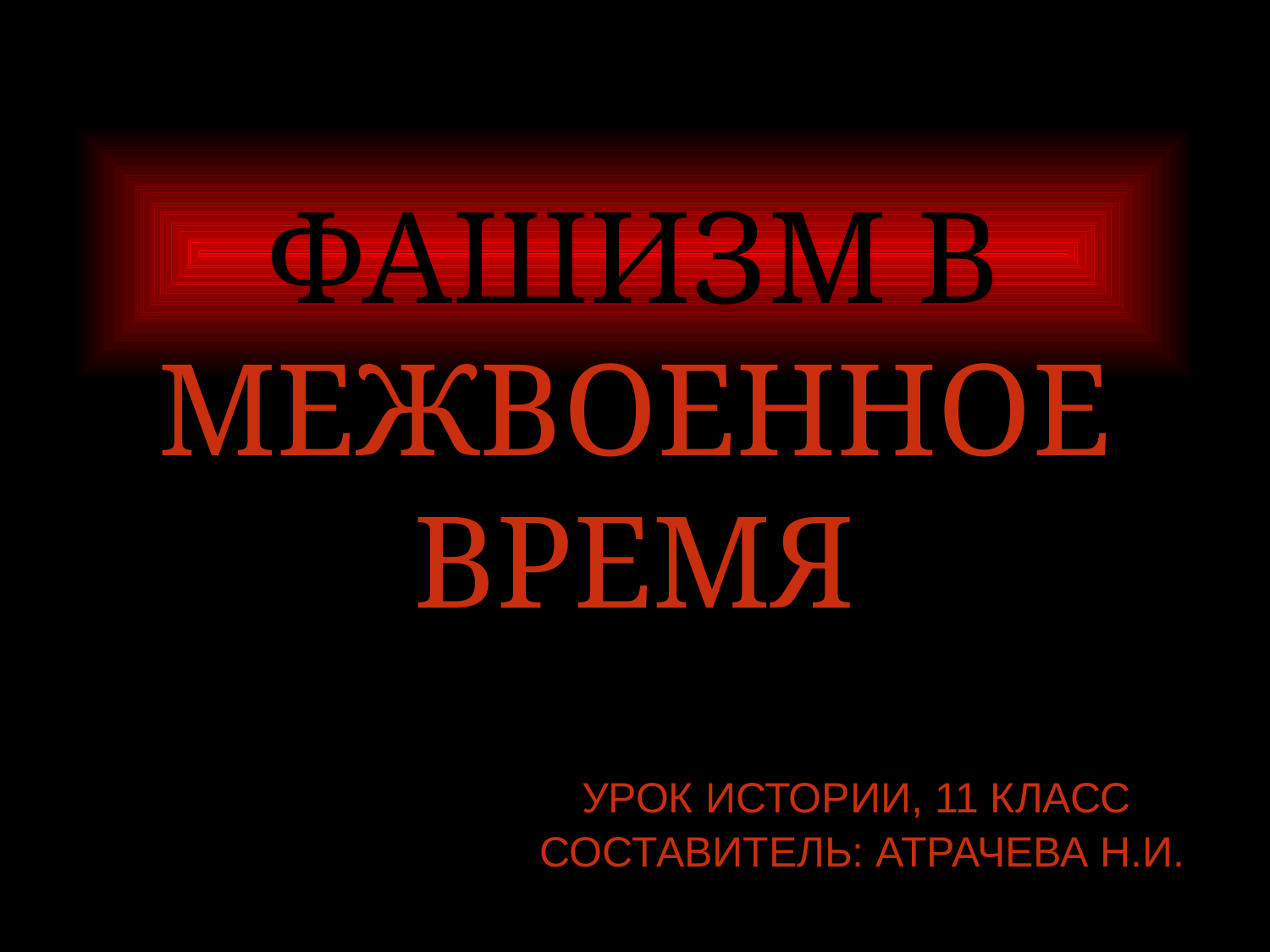

# ФАШИЗМ В МЕЖВОЕННОЕ ВРЕМЯ

УРОК ИСТОРИИ, 11 КЛАСС
СОСТАВИТЕЛЬ: АТРАЧЕВА Н.И.